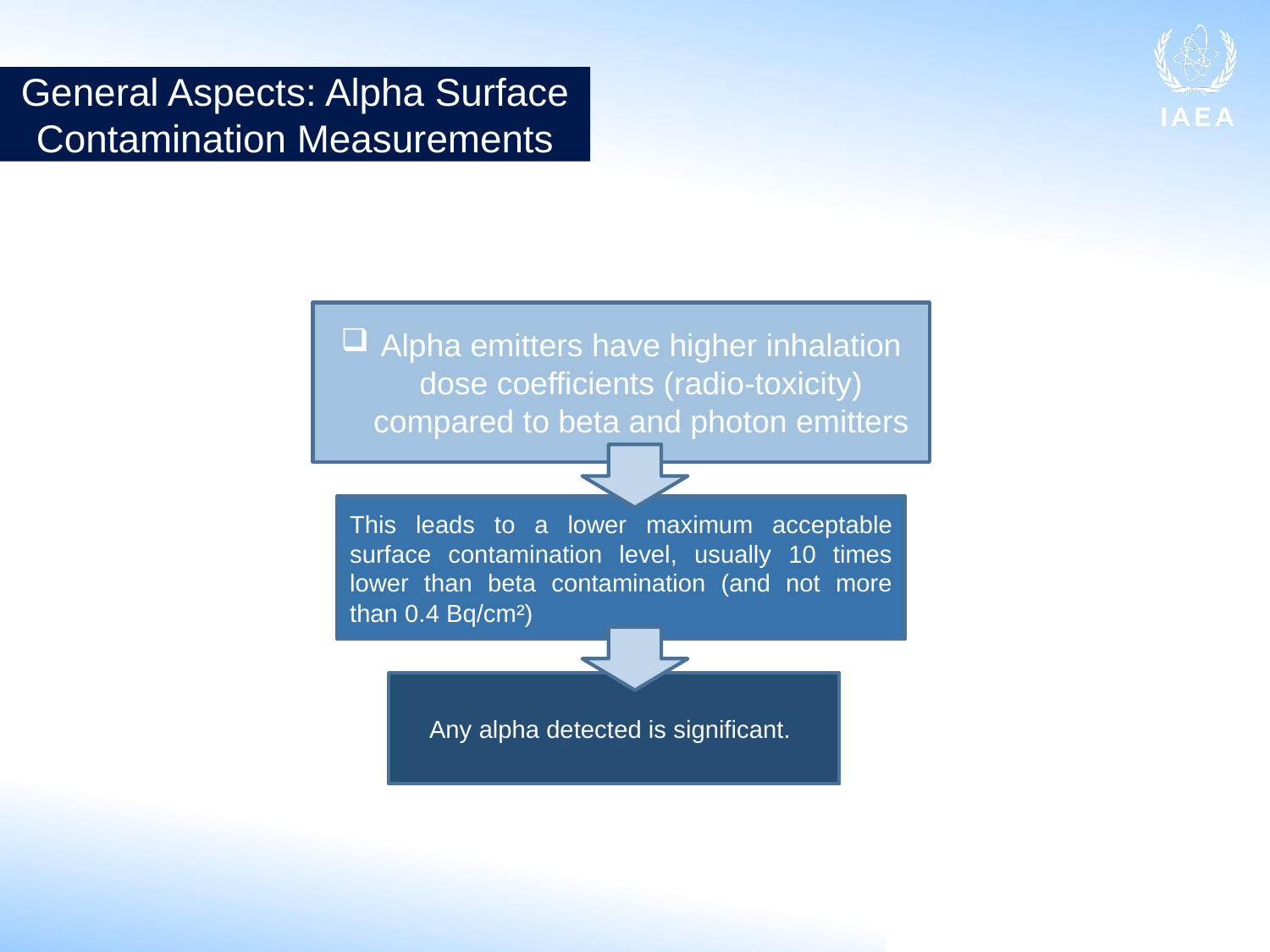

General Aspects: Alpha Surface
Contamination Measurements

Alpha emitters have higher inhalation dose coefficients (radio-toxicity) compared to beta and photon emitters

This leads to a lower maximum acceptable surface contamination level, usually 10 times lower than beta contamination (and not more than 0.4 Bq/cm²)

    Any alpha detected is significant.